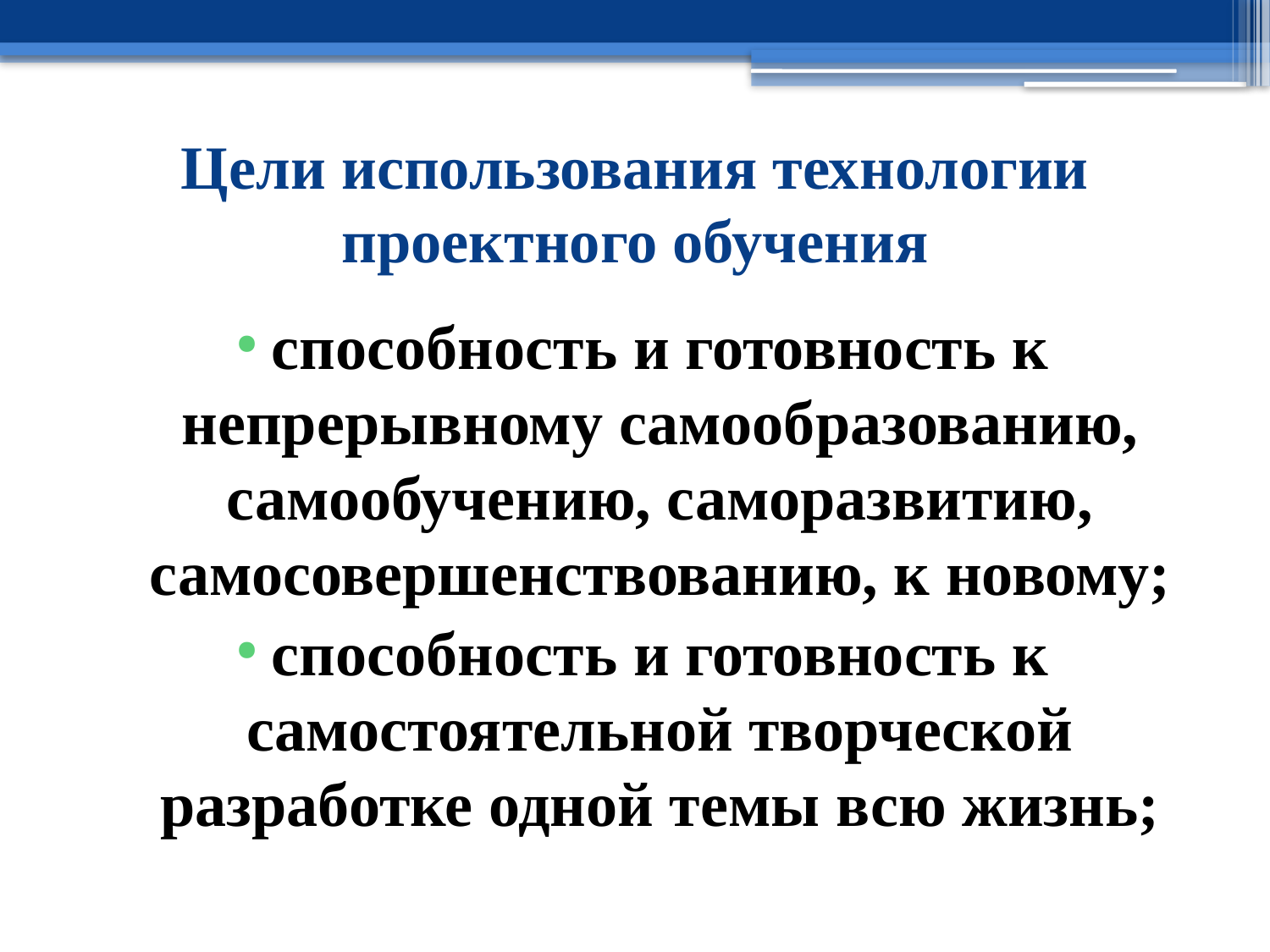

# Цели использования технологии проектного обучения
способность и готовность к непрерывному самообразованию, самообучению, саморазвитию, самосовершенствованию, к новому;
способность и готовность к самостоятельной творческой разработке одной темы всю жизнь;